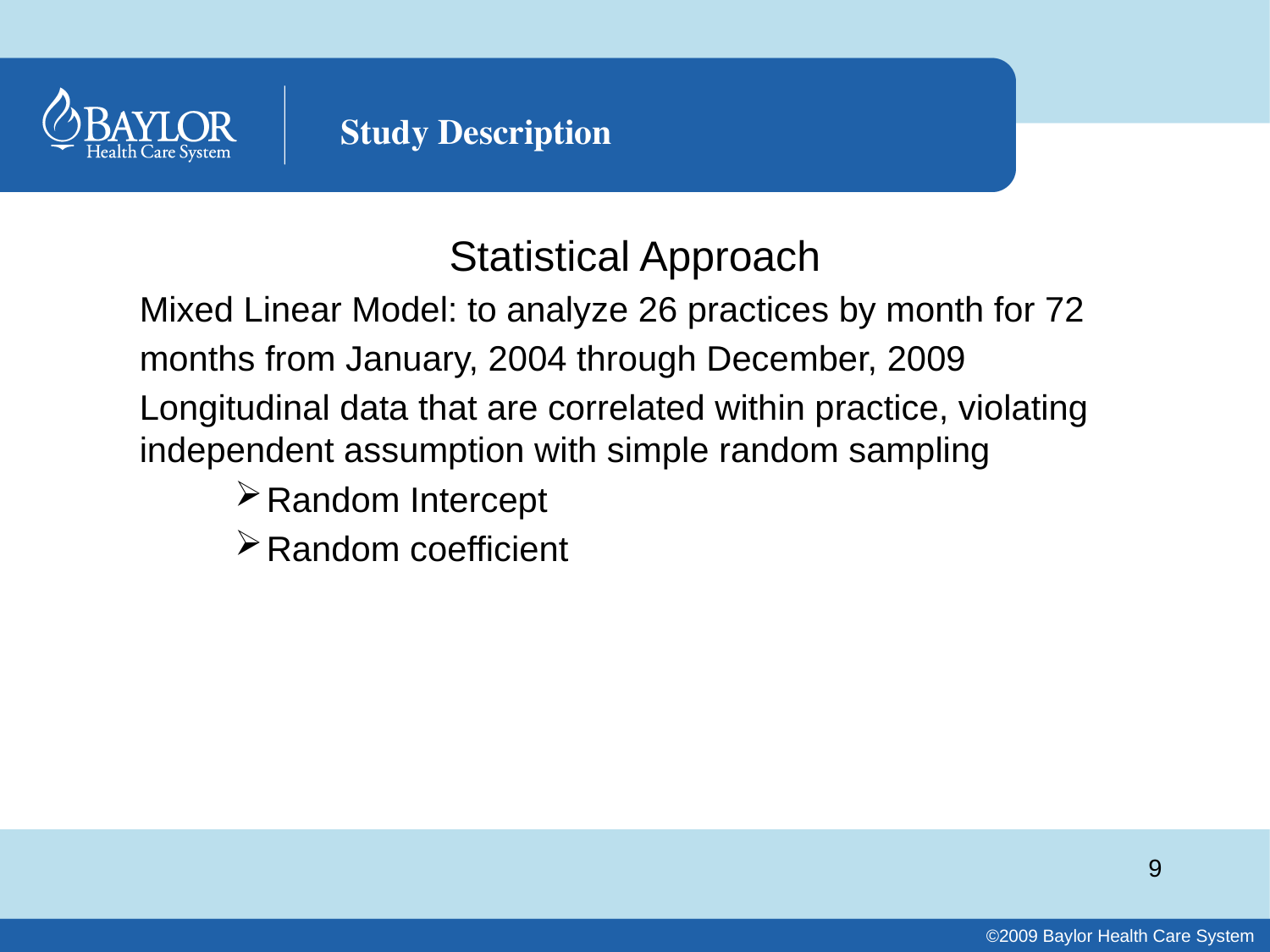

# Study Description
Statistical Approach
Mixed Linear Model: to analyze 26 practices by month for 72
months from January, 2004 through December, 2009
Longitudinal data that are correlated within practice, violating independent assumption with simple random sampling
Random Intercept
Random coefficient

9